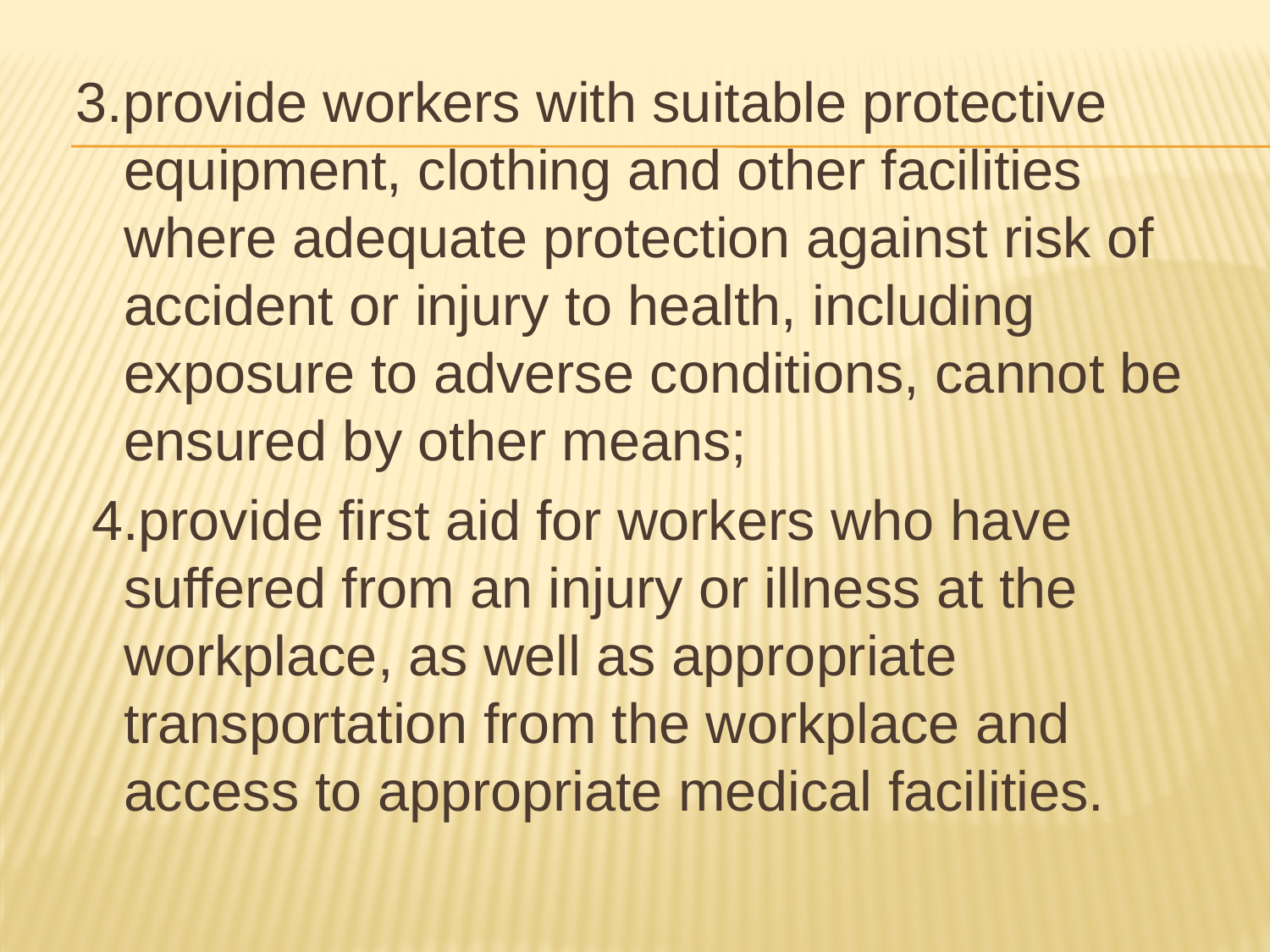

3.provide workers with suitable protective equipment, clothing and other facilities where adequate protection against risk of accident or injury to health, including exposure to adverse conditions, cannot be ensured by other means;
 4.provide first aid for workers who have suffered from an injury or illness at the workplace, as well as appropriate transportation from the workplace and access to appropriate medical facilities.
#